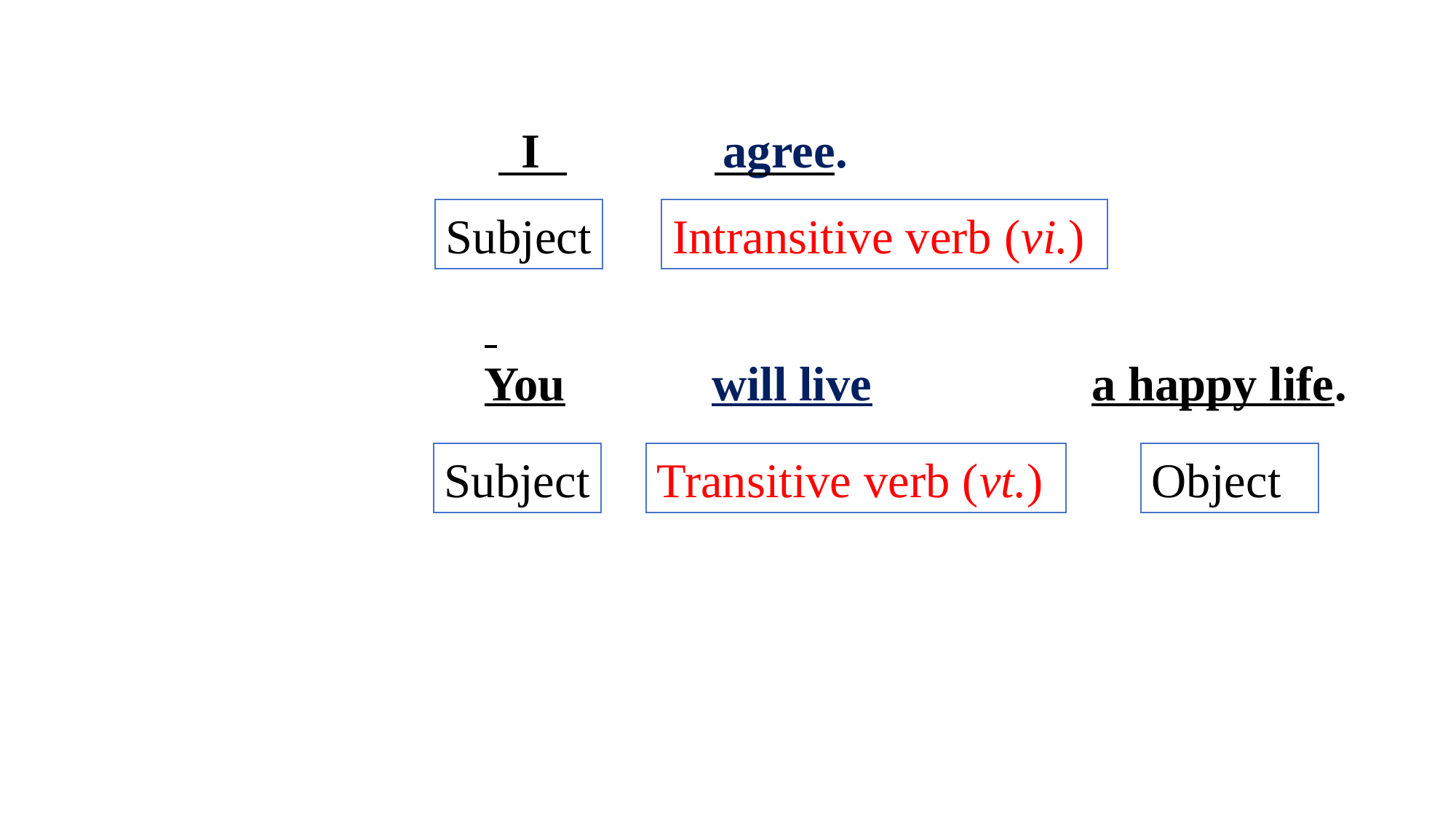

I               agree.

You            will live                  a happy life.

Subject
Intransitive verb (vi.)
Subject
Transitive verb (vt.)
Object